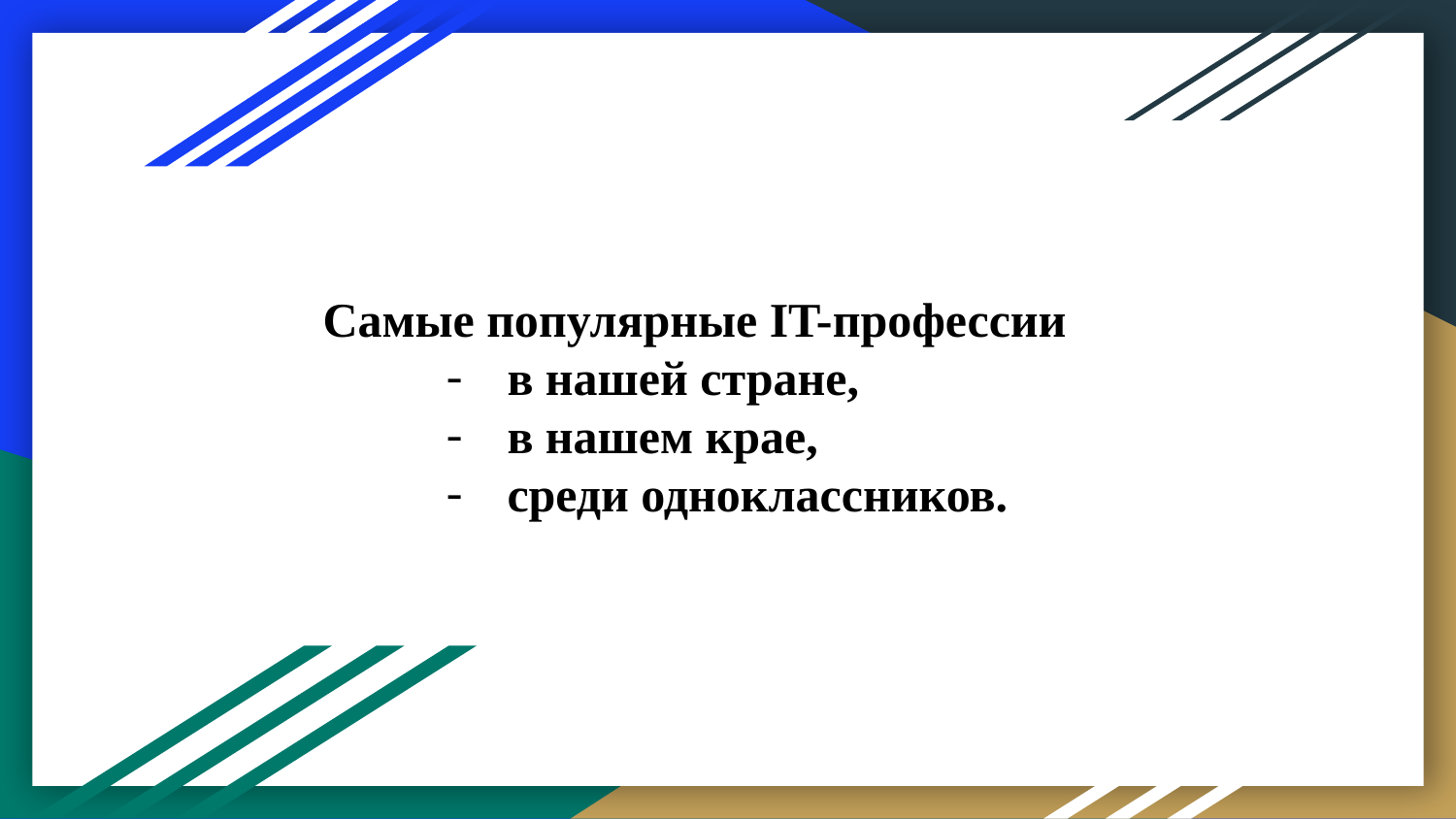

# Самые популярные IT-профессии
в нашей стране,
в нашем крае,
среди одноклассников.